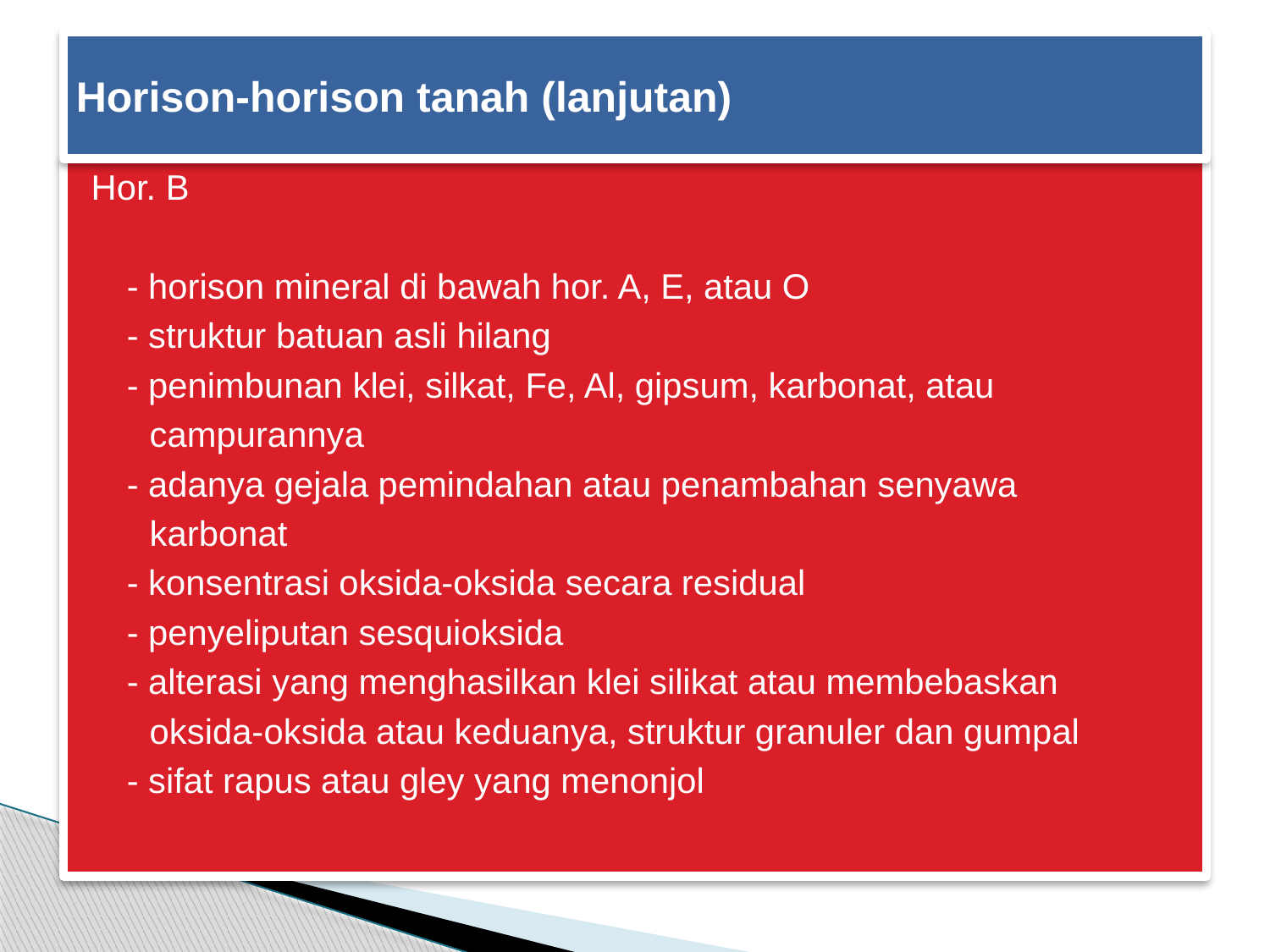

# Horison-horison tanah (lanjutan)
Hor. B

	- horison mineral di bawah hor. A, E, atau O
	- struktur batuan asli hilang
	- penimbunan klei, silkat, Fe, Al, gipsum, karbonat, atau
      campurannya
	- adanya gejala pemindahan atau penambahan senyawa
      karbonat
	- konsentrasi oksida-oksida secara residual
	- penyeliputan sesquioksida
	- alterasi yang menghasilkan klei silikat atau membebaskan
      oksida-oksida atau keduanya, struktur granuler dan gumpal
	- sifat rapus atau gley yang menonjol